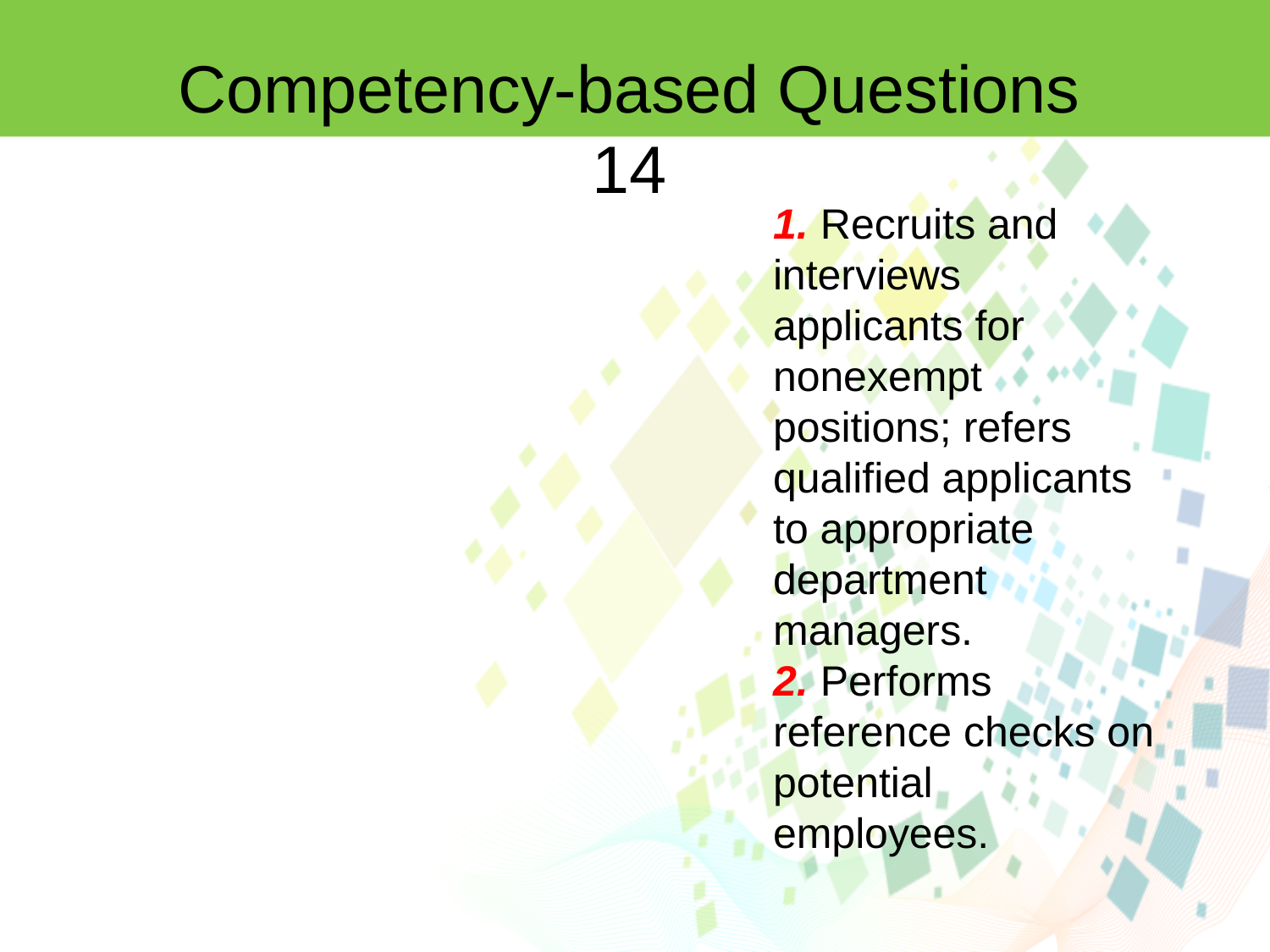

Competency-based Questions 14
1. Recruits and interviews applicants for nonexempt positions; refers qualified applicants
to appropriate department managers.
2. Performs reference checks on potential employees.